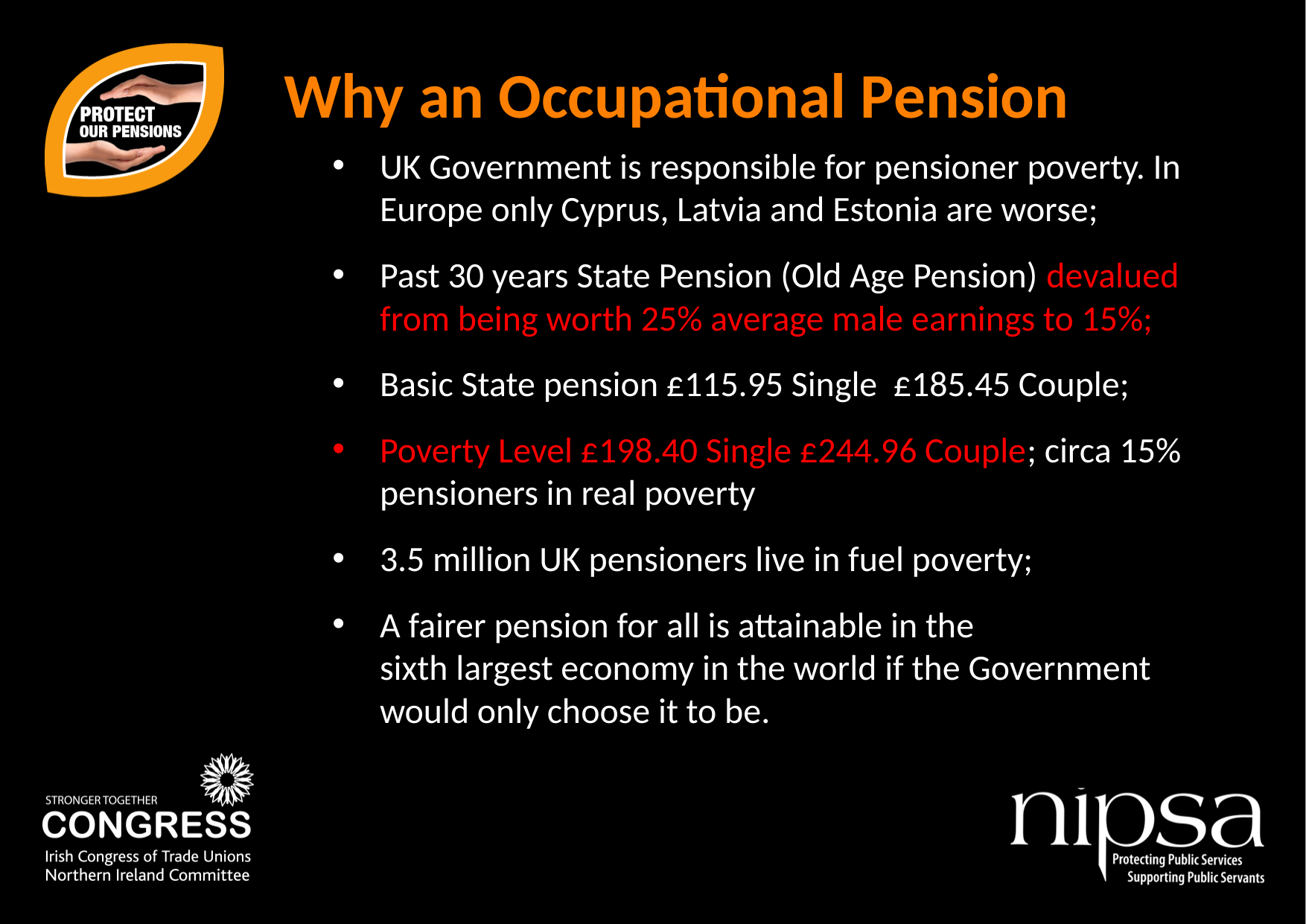

# Why an Occupational Pension
UK Government is responsible for pensioner poverty. In Europe only Cyprus, Latvia and Estonia are worse;
Past 30 years State Pension (Old Age Pension) devalued from being worth 25% average male earnings to 15%;
Basic State pension £115.95 Single  £185.45 Couple;
Poverty Level £198.40 Single £244.96 Couple; circa 15% pensioners in real poverty
3.5 million UK pensioners live in fuel poverty;
A fairer pension for all is attainable in the
sixth largest economy in the world if the Government
would only choose it to be.